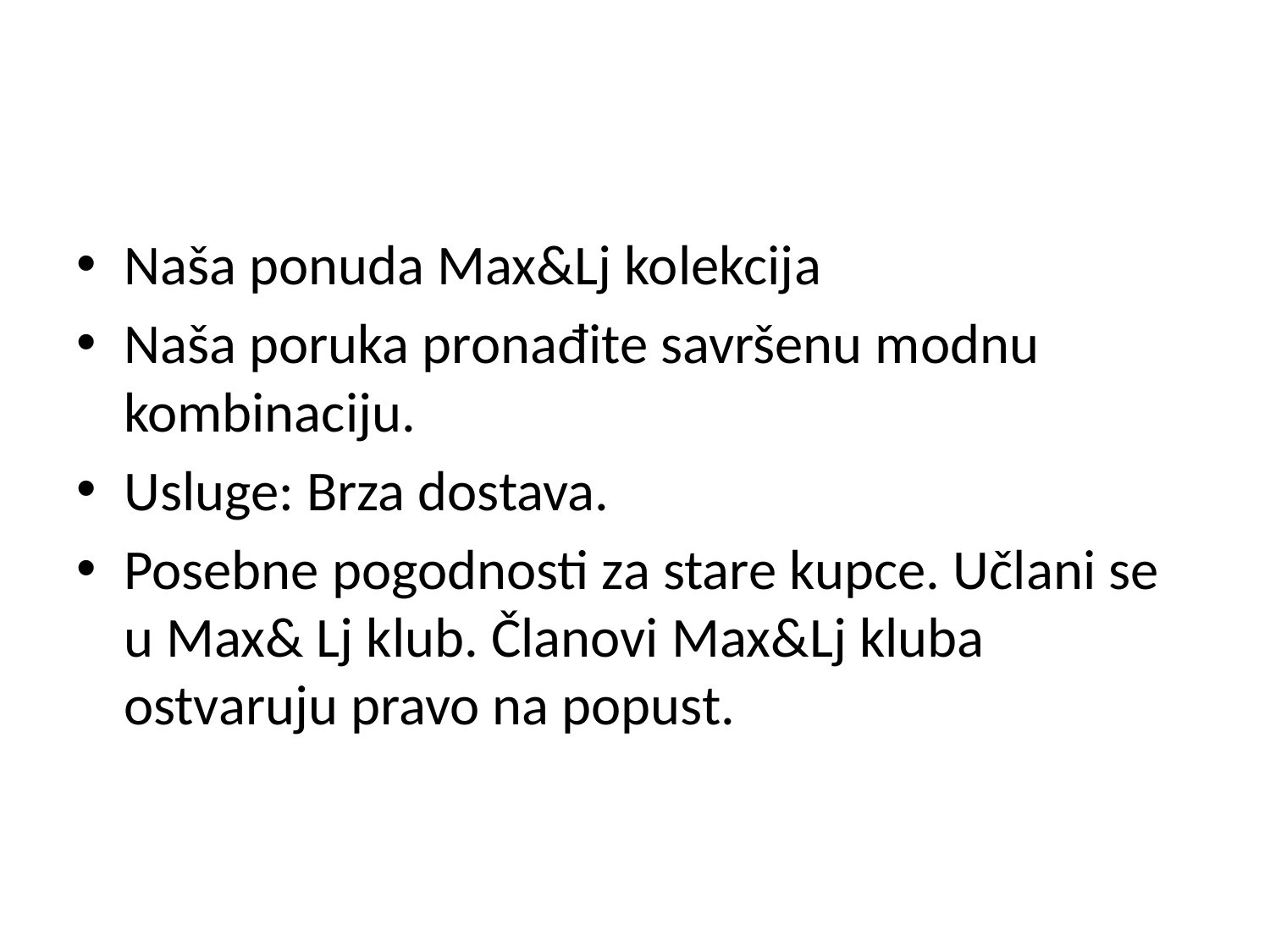

#
Naša ponuda Max&Lj kolekcija
Naša poruka pronađite savršenu modnu kombinaciju.
Usluge: Brza dostava.
Posebne pogodnosti za stare kupce. Učlani se u Max& Lj klub. Članovi Max&Lj kluba ostvaruju pravo na popust.